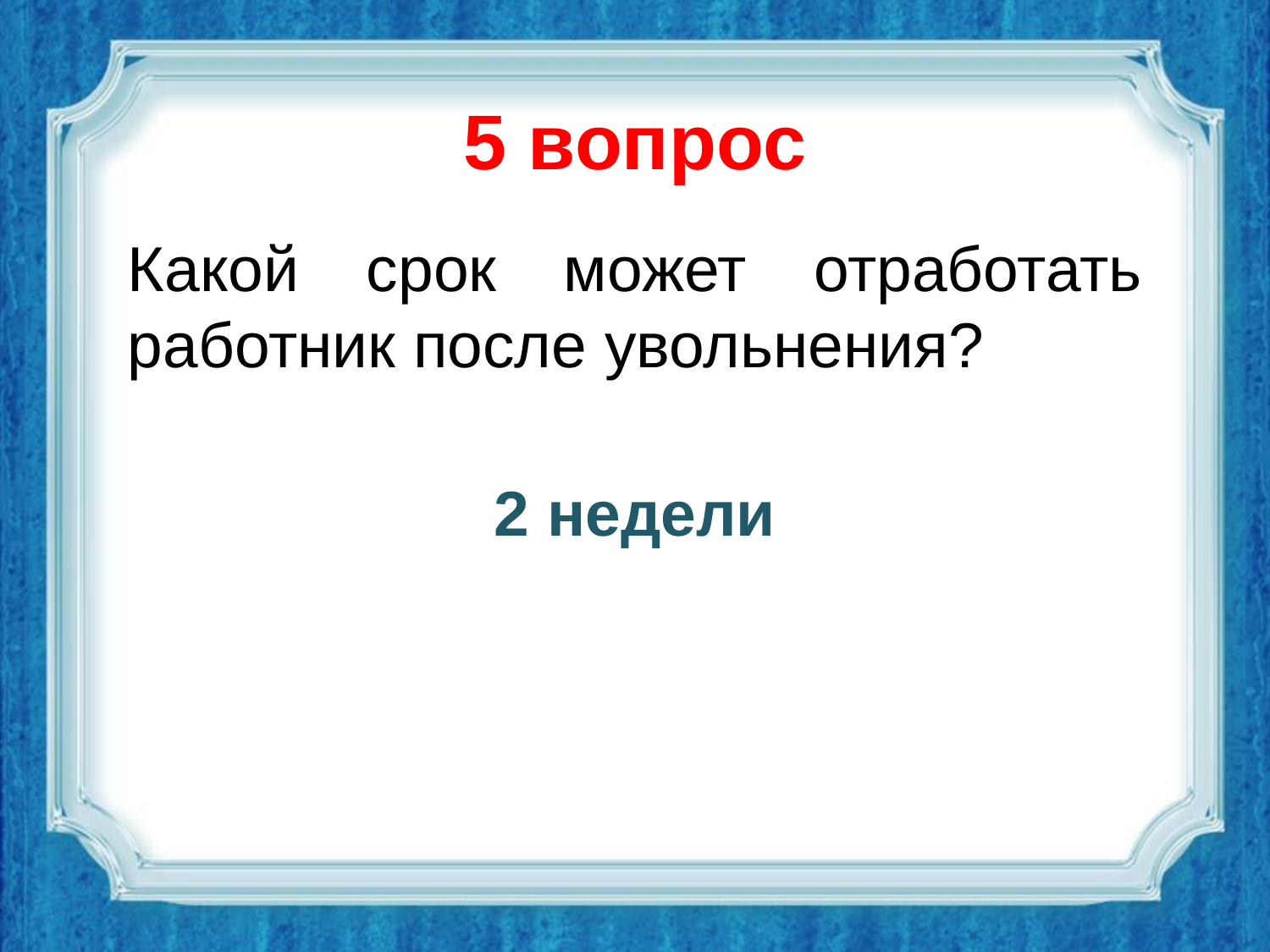

# 5 вопрос
Какой срок может отработать работник после увольнения?

2 недели